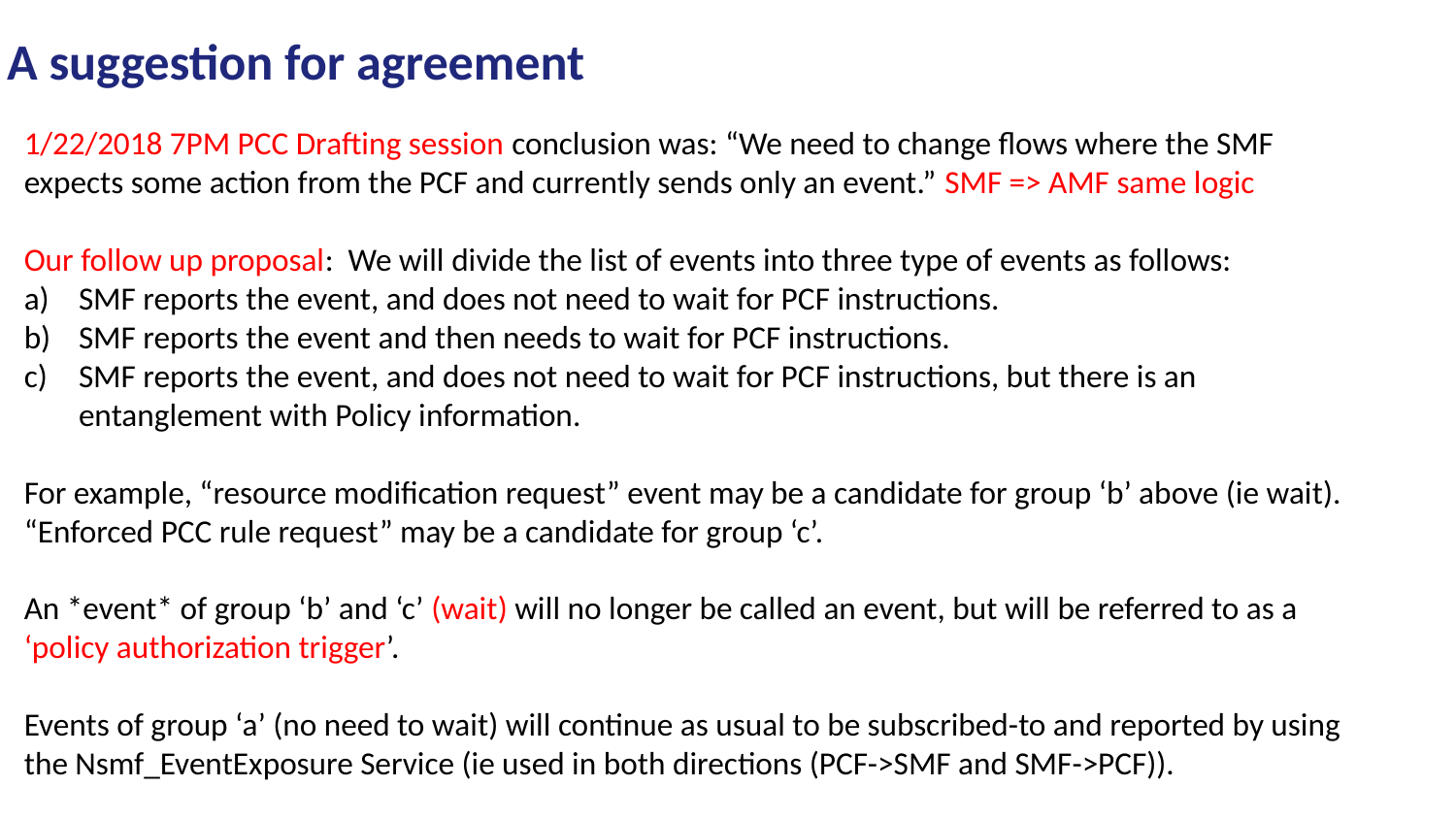

# A suggestion for agreement

1/22/2018 7PM PCC Drafting session conclusion was: “We need to change flows where the SMF expects some action from the PCF and currently sends only an event.” SMF => AMF same logic

Our follow up proposal:  We will divide the list of events into three type of events as follows:
SMF reports the event, and does not need to wait for PCF instructions.
SMF reports the event and then needs to wait for PCF instructions.
SMF reports the event, and does not need to wait for PCF instructions, but there is an entanglement with Policy information.

For example, “resource modification request” event may be a candidate for group ‘b’ above (ie wait).
“Enforced PCC rule request” may be a candidate for group ‘c’.

An *event* of group ‘b’ and ‘c’ (wait) will no longer be called an event, but will be referred to as a ‘policy authorization trigger’.

Events of group ‘a’ (no need to wait) will continue as usual to be subscribed-to and reported by using the Nsmf_EventExposure Service (ie used in both directions (PCF->SMF and SMF->PCF)).